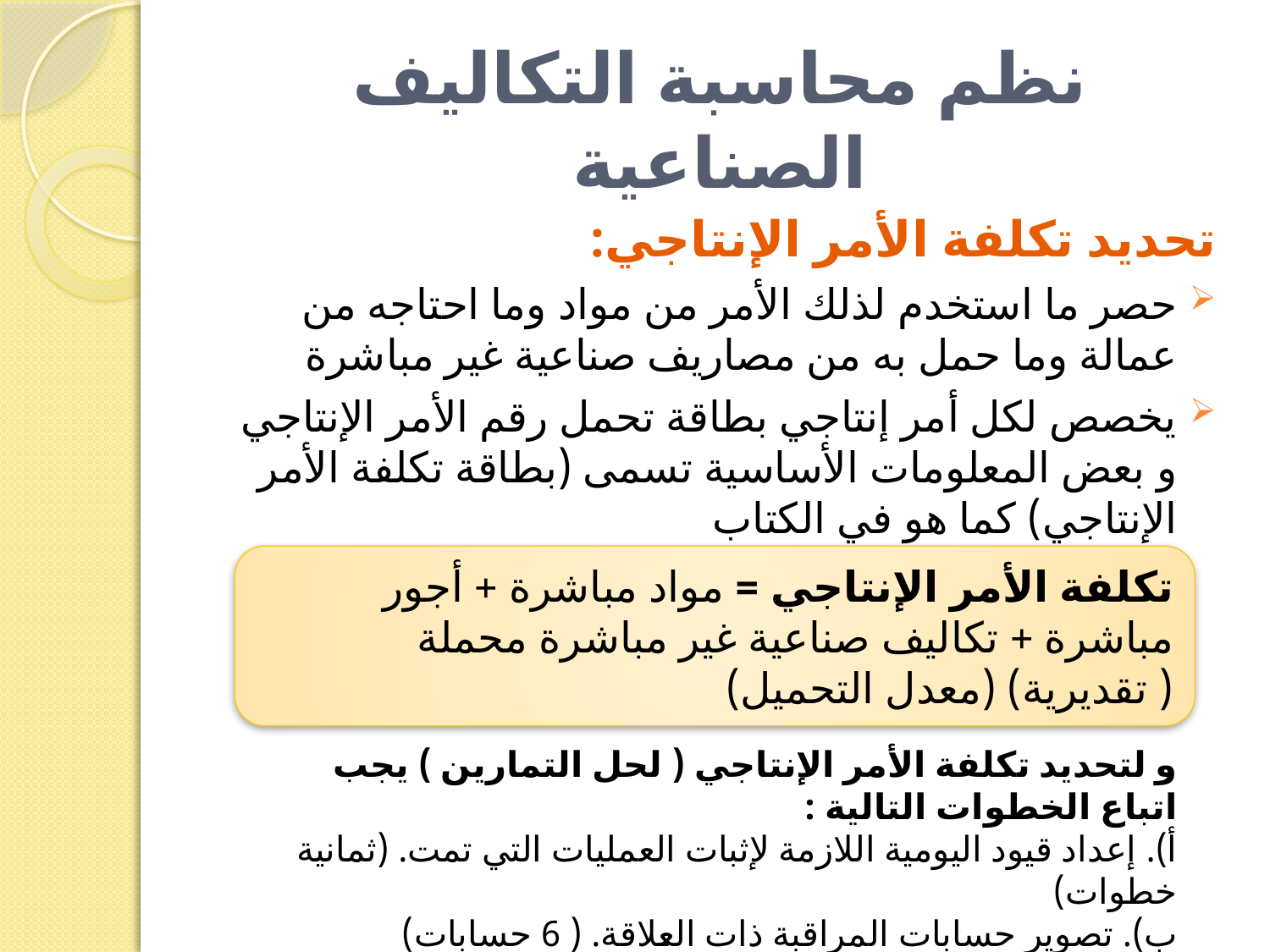

# نظم محاسبة التكاليف الصناعية
تحديد تكلفة الأمر الإنتاجي:
حصر ما استخدم لذلك الأمر من مواد وما احتاجه من عمالة وما حمل به من مصاريف صناعية غير مباشرة
يخصص لكل أمر إنتاجي بطاقة تحمل رقم الأمر الإنتاجي و بعض المعلومات الأساسية تسمى (بطاقة تكلفة الأمر الإنتاجي) كما هو في الكتاب

تكلفة الأمر الإنتاجي = مواد مباشرة + أجور مباشرة + تكاليف صناعية غير مباشرة محملة ( تقديرية) (معدل التحميل)
و لتحديد تكلفة الأمر الإنتاجي ( لحل التمارين ) يجب اتباع الخطوات التالية :
أ). إعداد قيود اليومية اللازمة لإثبات العمليات التي تمت. (ثمانية خطوات)
ب). تصوير حسابات المراقبة ذات العلاقة. ( 6 حسابات)